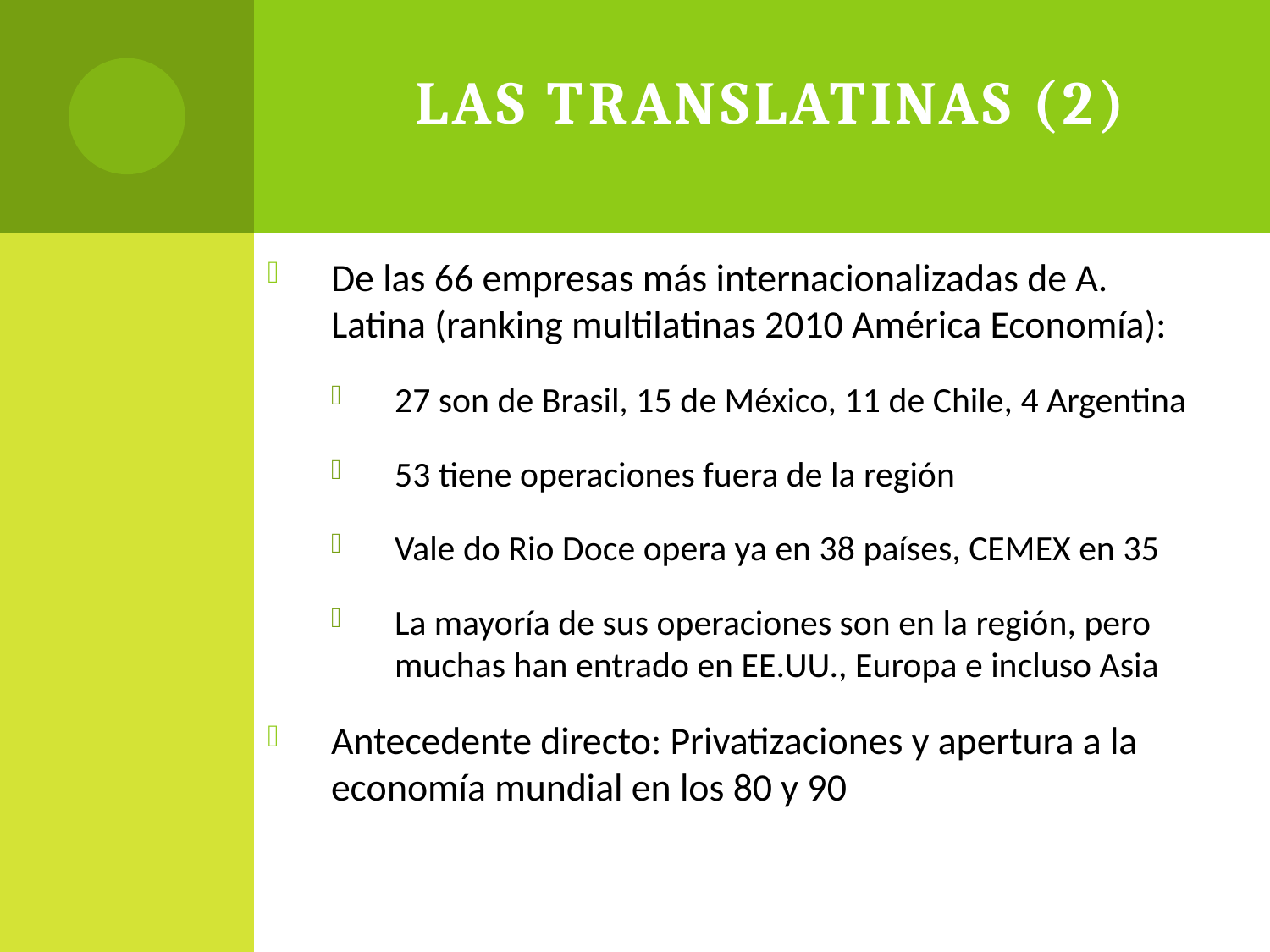

# Las Translatinas (2)
De las 66 empresas más internacionalizadas de A. Latina (ranking multilatinas 2010 América Economía):
27 son de Brasil, 15 de México, 11 de Chile, 4 Argentina
53 tiene operaciones fuera de la región
Vale do Rio Doce opera ya en 38 países, CEMEX en 35
La mayoría de sus operaciones son en la región, pero muchas han entrado en EE.UU., Europa e incluso Asia
Antecedente directo: Privatizaciones y apertura a la economía mundial en los 80 y 90